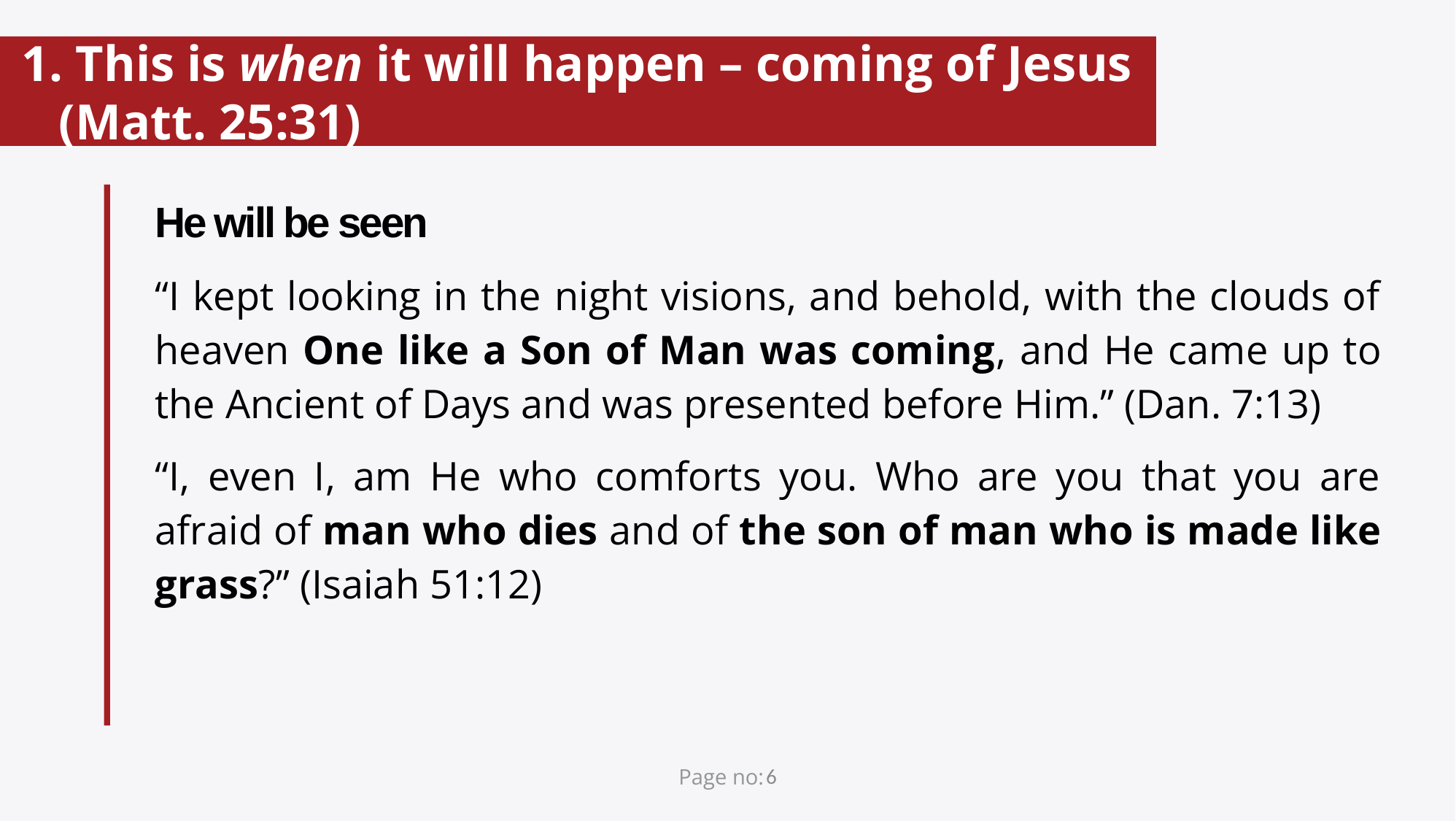

# 1. This is when it will happen – coming of Jesus (Matt. 25:31)
He will be seen
“I kept looking in the night visions, and behold, with the clouds of heaven One like a Son of Man was coming, and He came up to the Ancient of Days and was presented before Him.” (Dan. 7:13)
“I, even I, am He who comforts you. Who are you that you are afraid of man who dies and of the son of man who is made like grass?” (Isaiah 51:12)